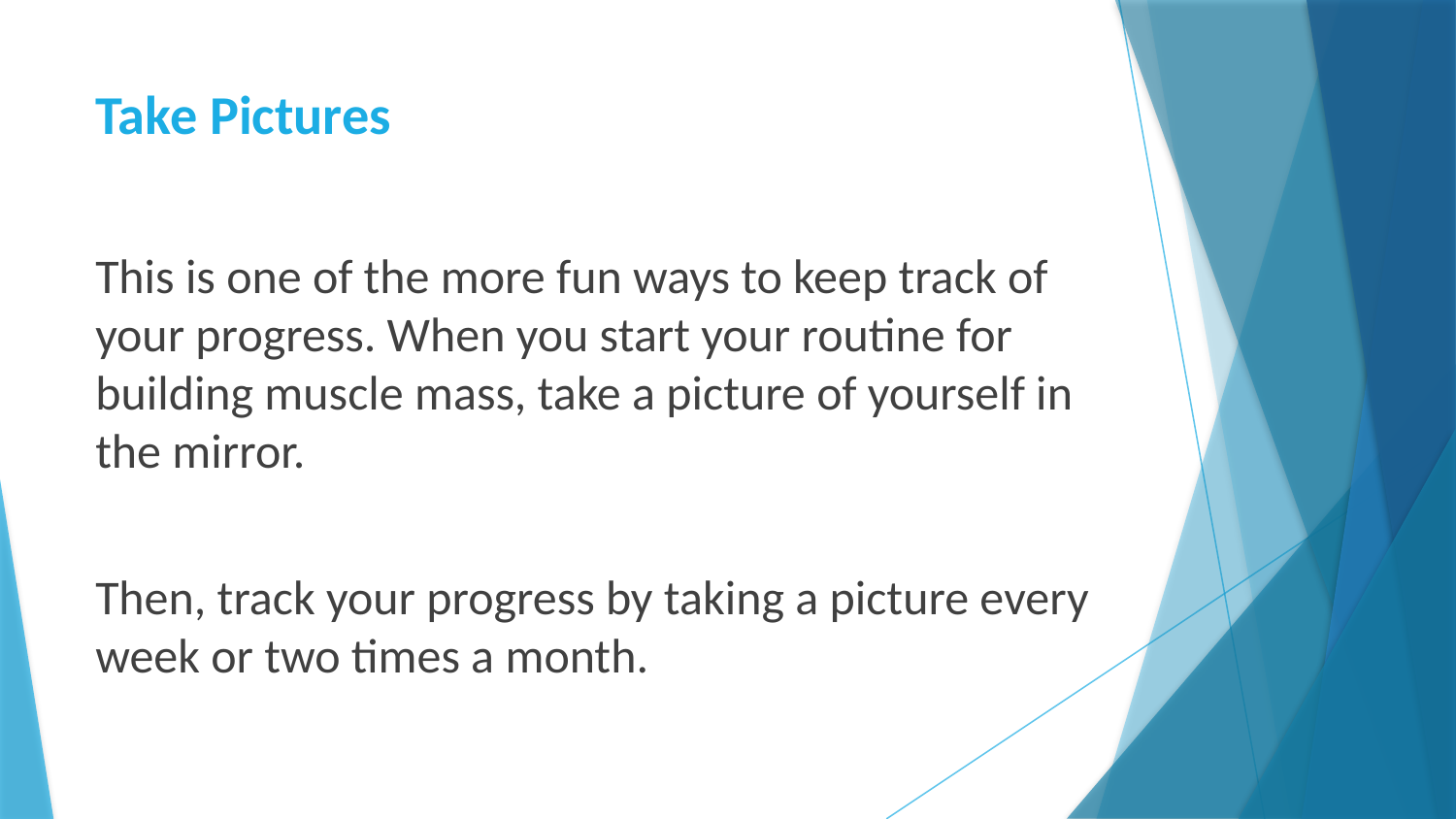

# Take Pictures
This is one of the more fun ways to keep track of your progress. When you start your routine for building muscle mass, take a picture of yourself in the mirror.

Then, track your progress by taking a picture every week or two times a month.